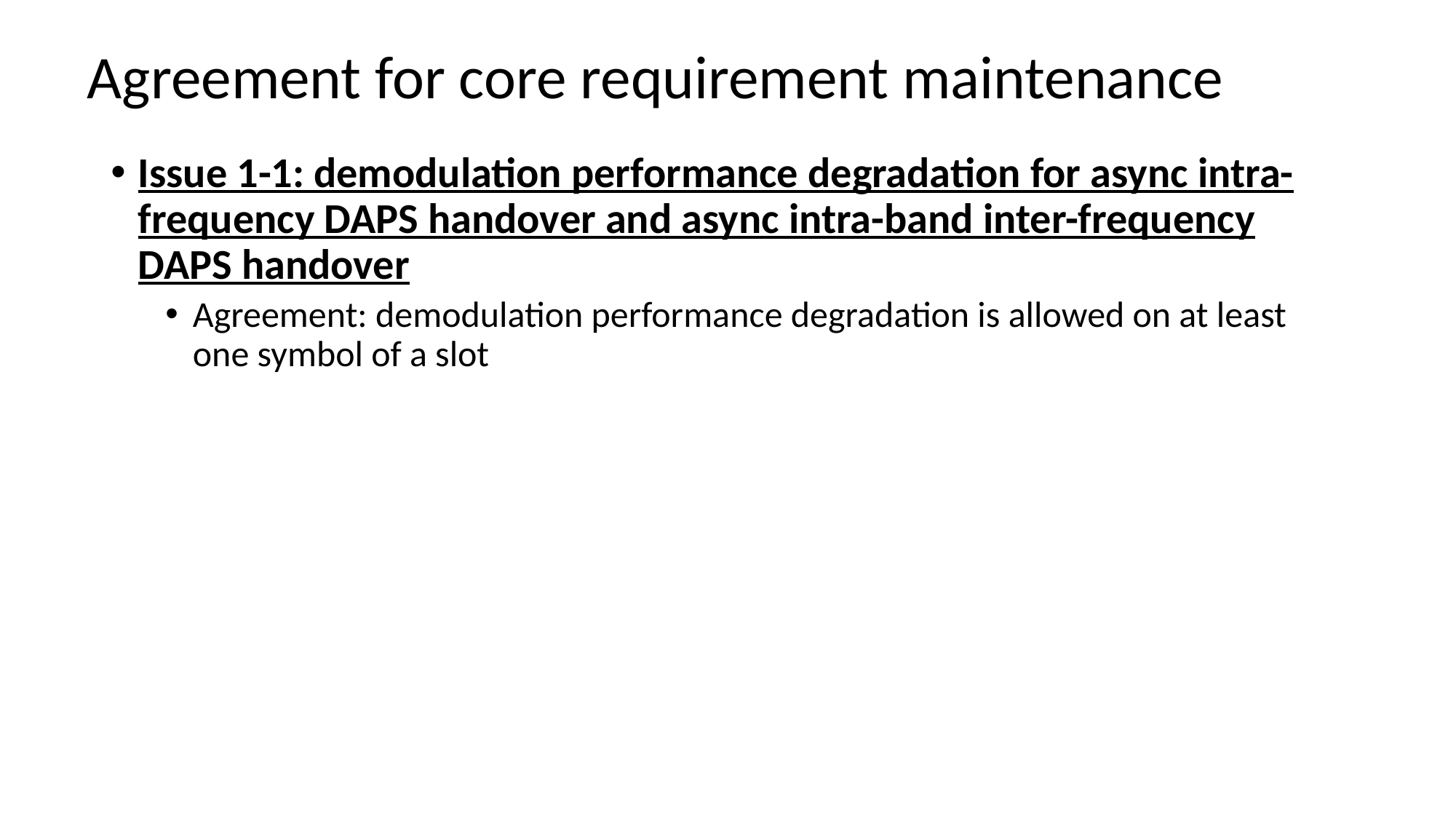

# Agreement for core requirement maintenance
Issue 1-1: demodulation performance degradation for async intra-frequency DAPS handover and async intra-band inter-frequency DAPS handover
Agreement: demodulation performance degradation is allowed on at least one symbol of a slot